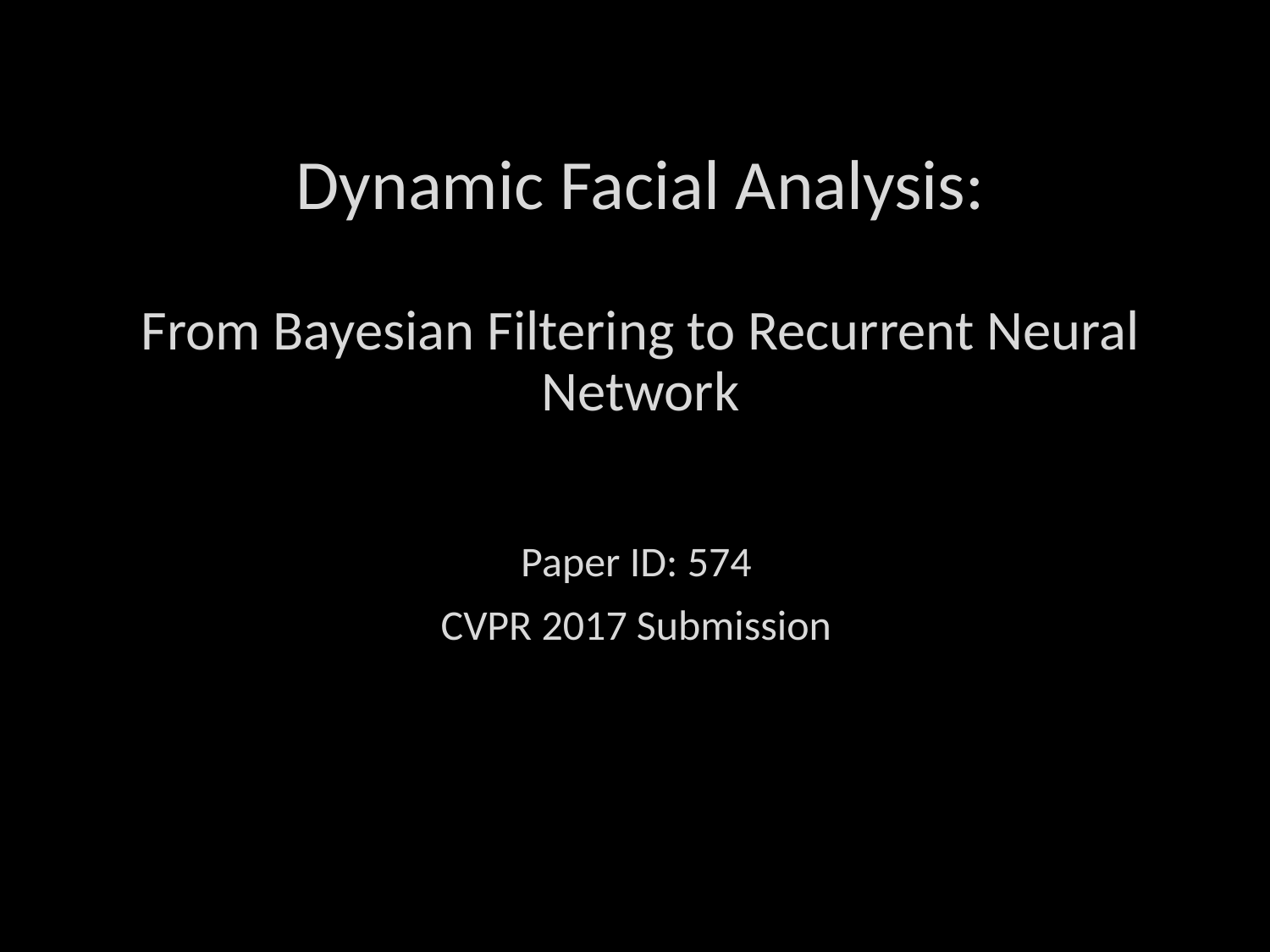

# Dynamic Facial Analysis: From Bayesian Filtering to Recurrent Neural Network
Paper ID: 574
CVPR 2017 Submission